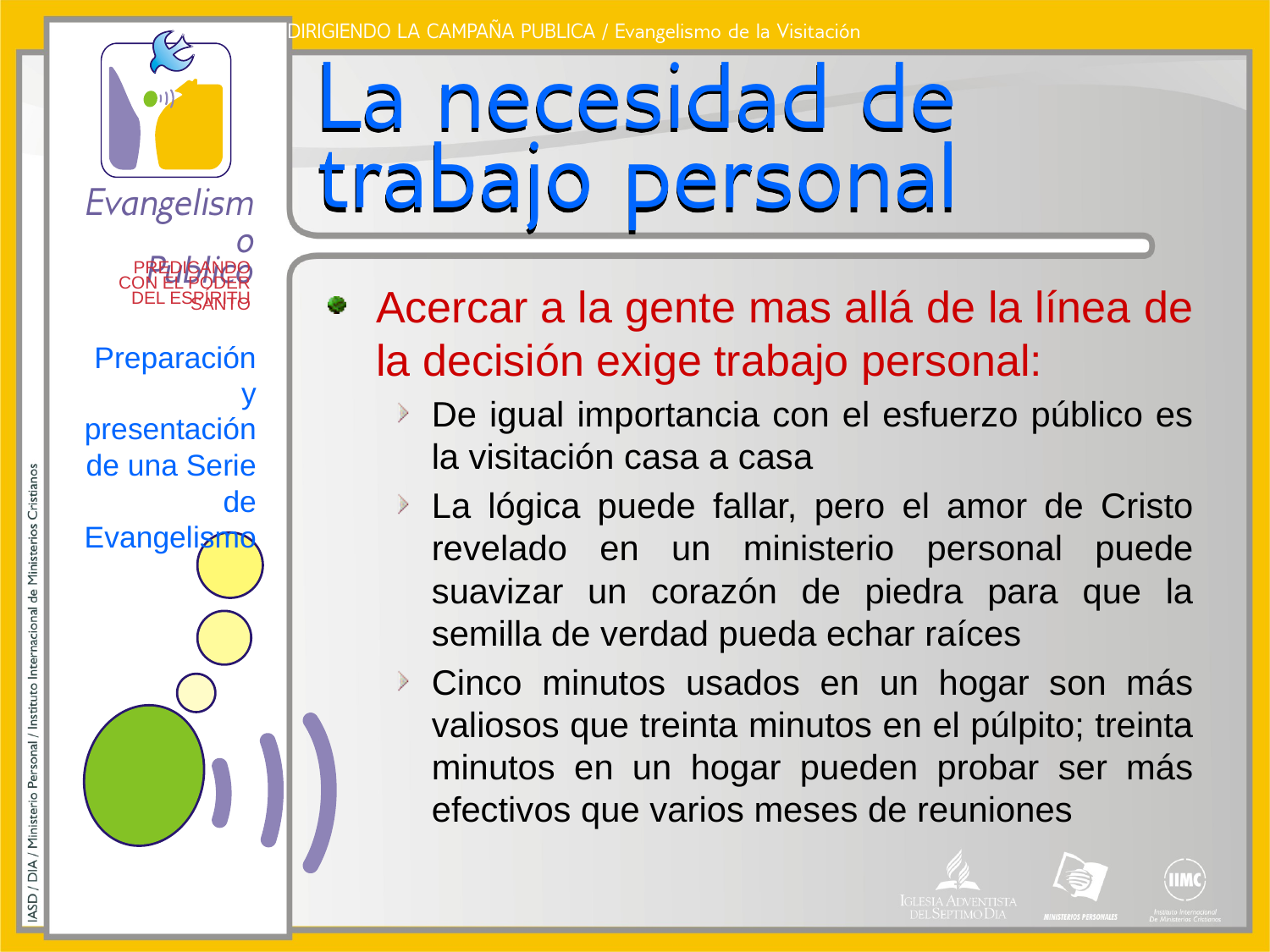

DIRIGIENDO LA CAMPAÑA PUBLICA / Evangelismo de la Visitación
# La necesidad de trabajo personal
Acercar a la gente mas allá de la línea de la decisión exige trabajo personal:
De igual importancia con el esfuerzo público es la visitación casa a casa
La lógica puede fallar, pero el amor de Cristo revelado en un ministerio personal puede suavizar un corazón de piedra para que la semilla de verdad pueda echar raíces
Cinco minutos usados en un hogar son más valiosos que treinta minutos en el púlpito; treinta minutos en un hogar pueden probar ser más efectivos que varios meses de reuniones